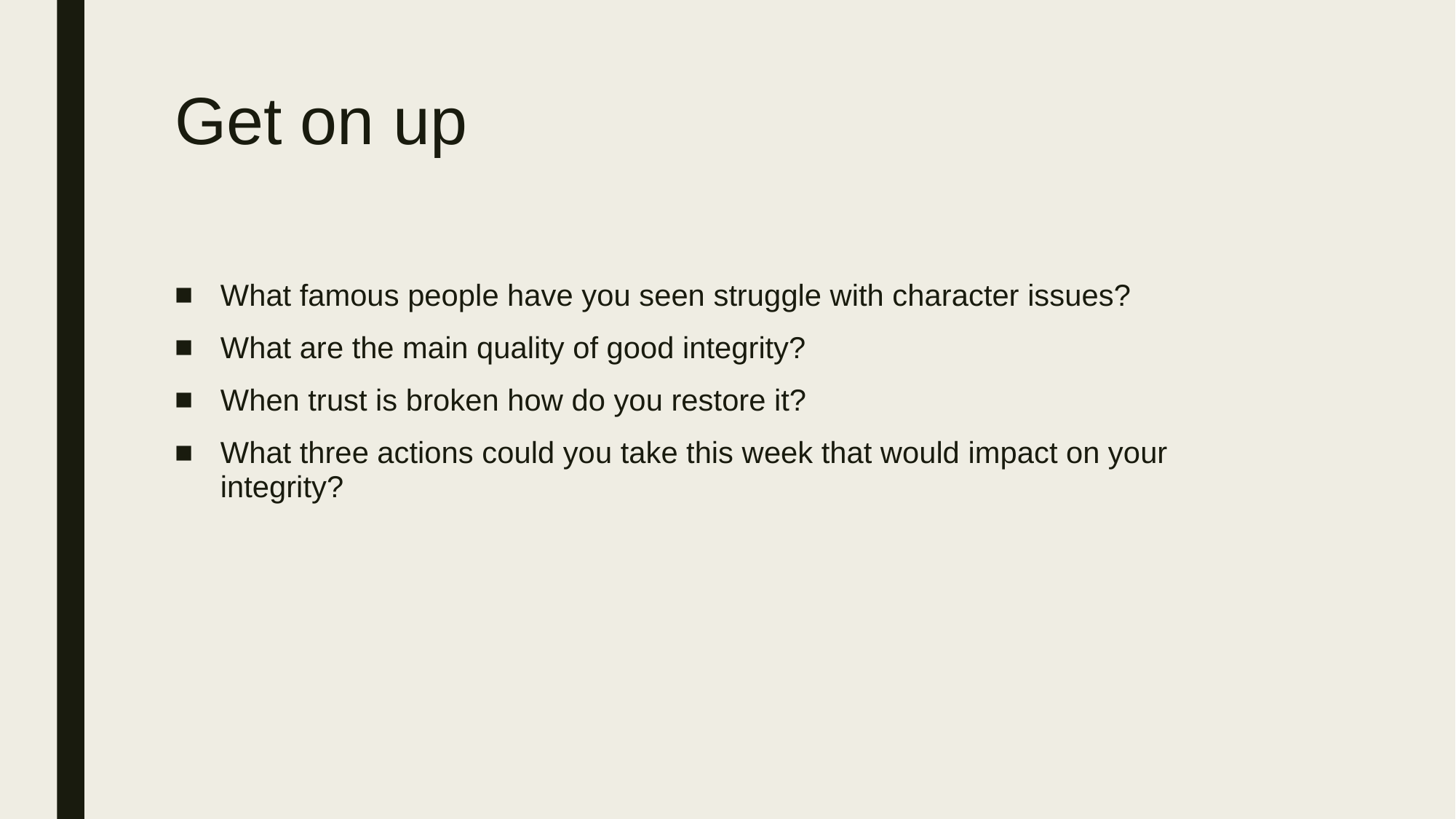

# Get on up
What famous people have you seen struggle with character issues?
What are the main quality of good integrity?
When trust is broken how do you restore it?
What three actions could you take this week that would impact on your integrity?